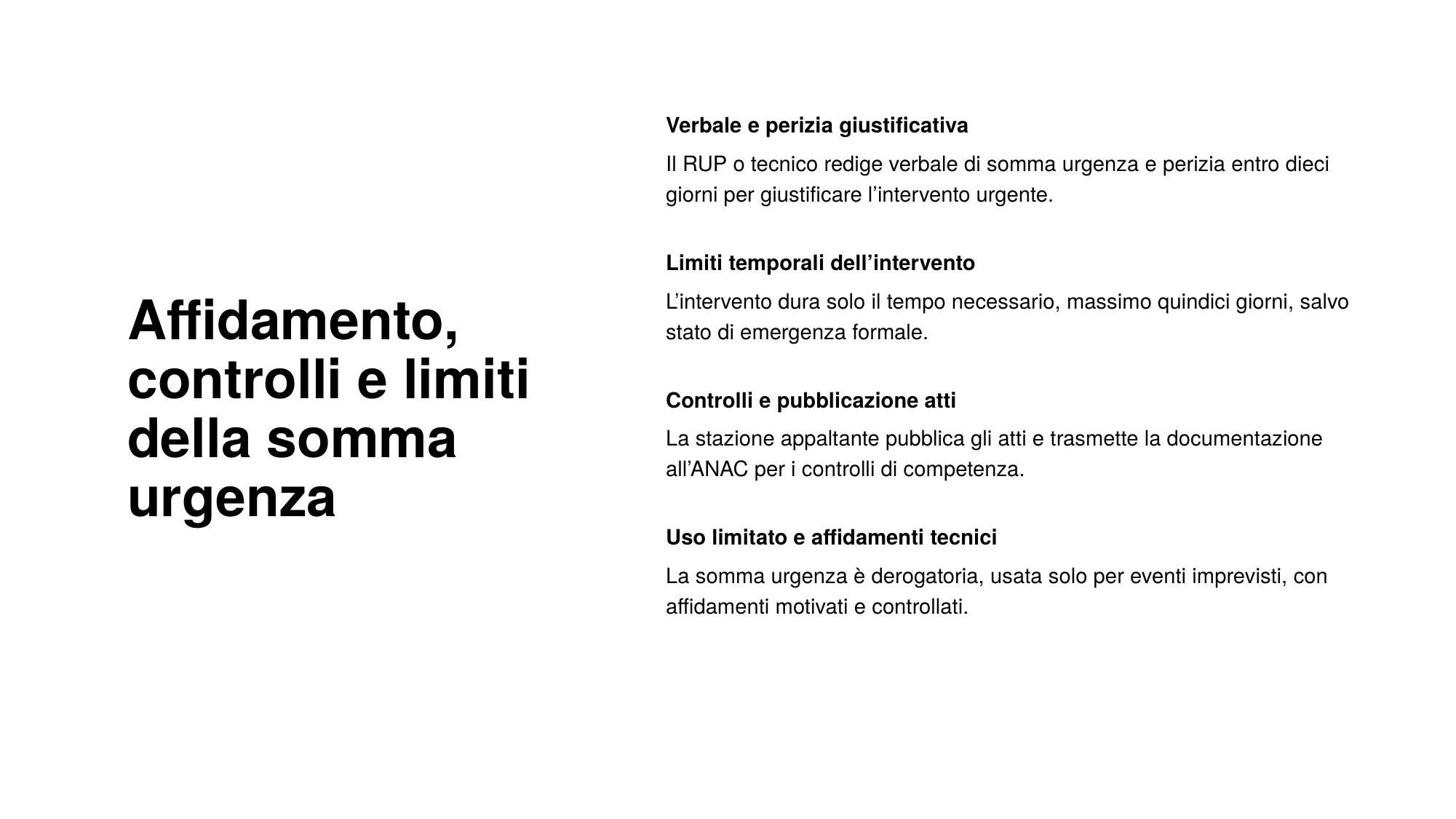

# Affidamento, controlli e limiti della somma urgenza
Verbale e perizia giustificativa
Il RUP o tecnico redige verbale di somma urgenza e perizia entro dieci giorni per giustificare l’intervento urgente.
Limiti temporali dell’intervento
L’intervento dura solo il tempo necessario, massimo quindici giorni, salvo stato di emergenza formale.
Controlli e pubblicazione atti
La stazione appaltante pubblica gli atti e trasmette la documentazione all’ANAC per i controlli di competenza.
Uso limitato e affidamenti tecnici
La somma urgenza è derogatoria, usata solo per eventi imprevisti, con affidamenti motivati e controllati.